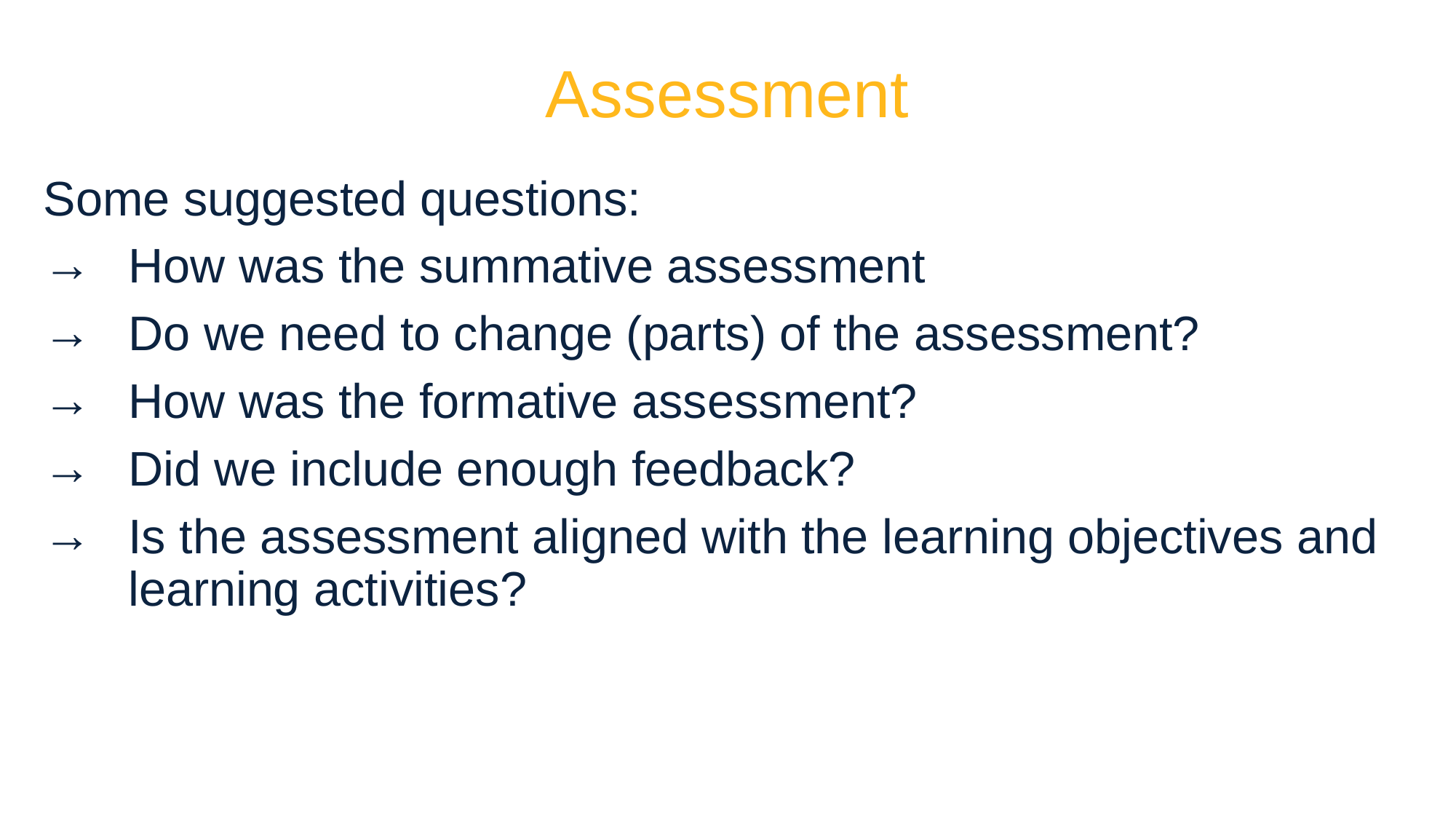

# Assessment
Some suggested questions:
How was the summative assessment
Do we need to change (parts) of the assessment?
How was the formative assessment?
Did we include enough feedback?
Is the assessment aligned with the learning objectives and learning activities?